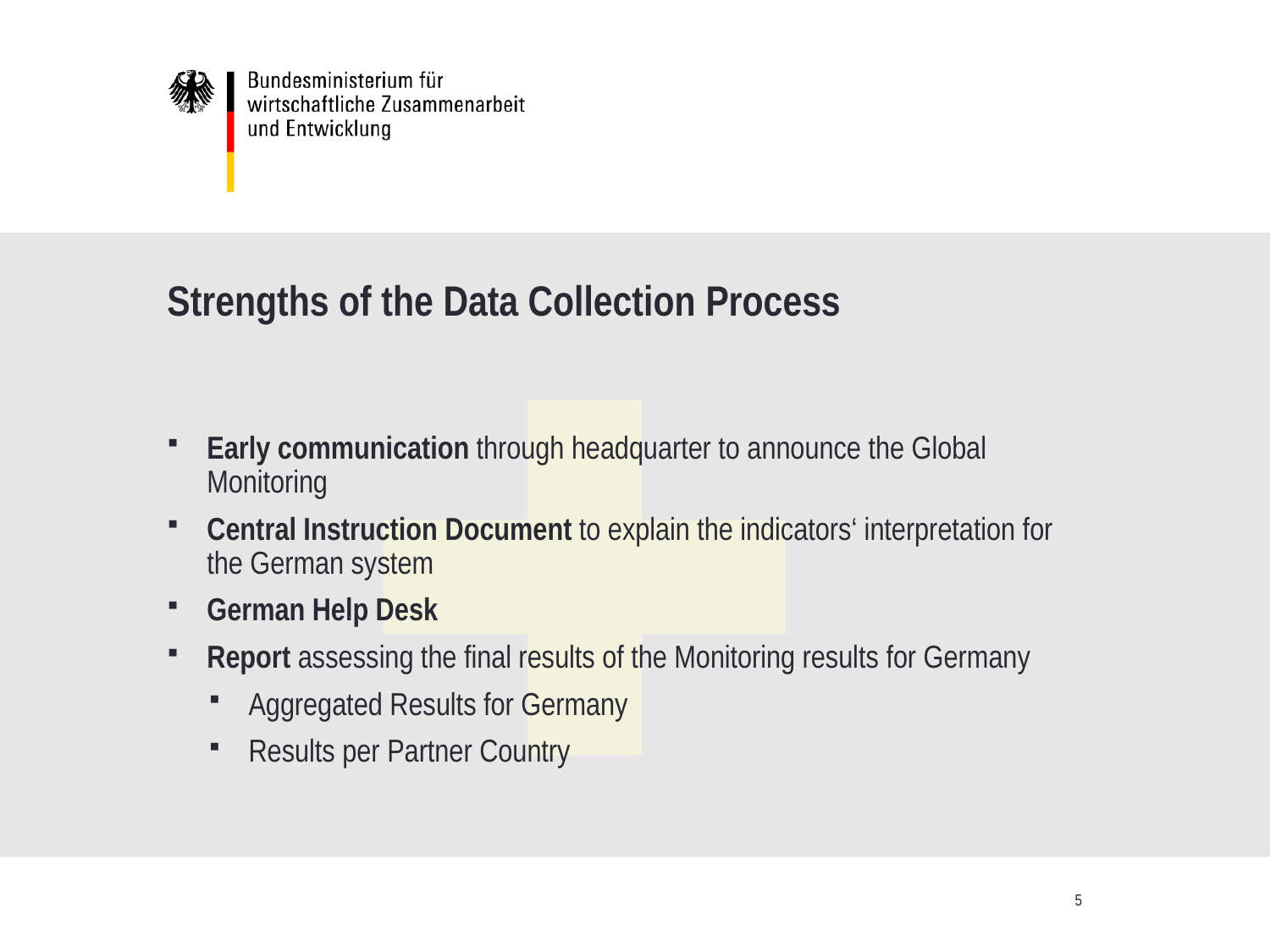

# Strengths of the Data Collection Process

Early communication through headquarter to announce the Global Monitoring
Central Instruction Document to explain the indicators‘ interpretation for the German system
German Help Desk
Report assessing the final results of the Monitoring results for Germany
Aggregated Results for Germany
Results per Partner Country

5